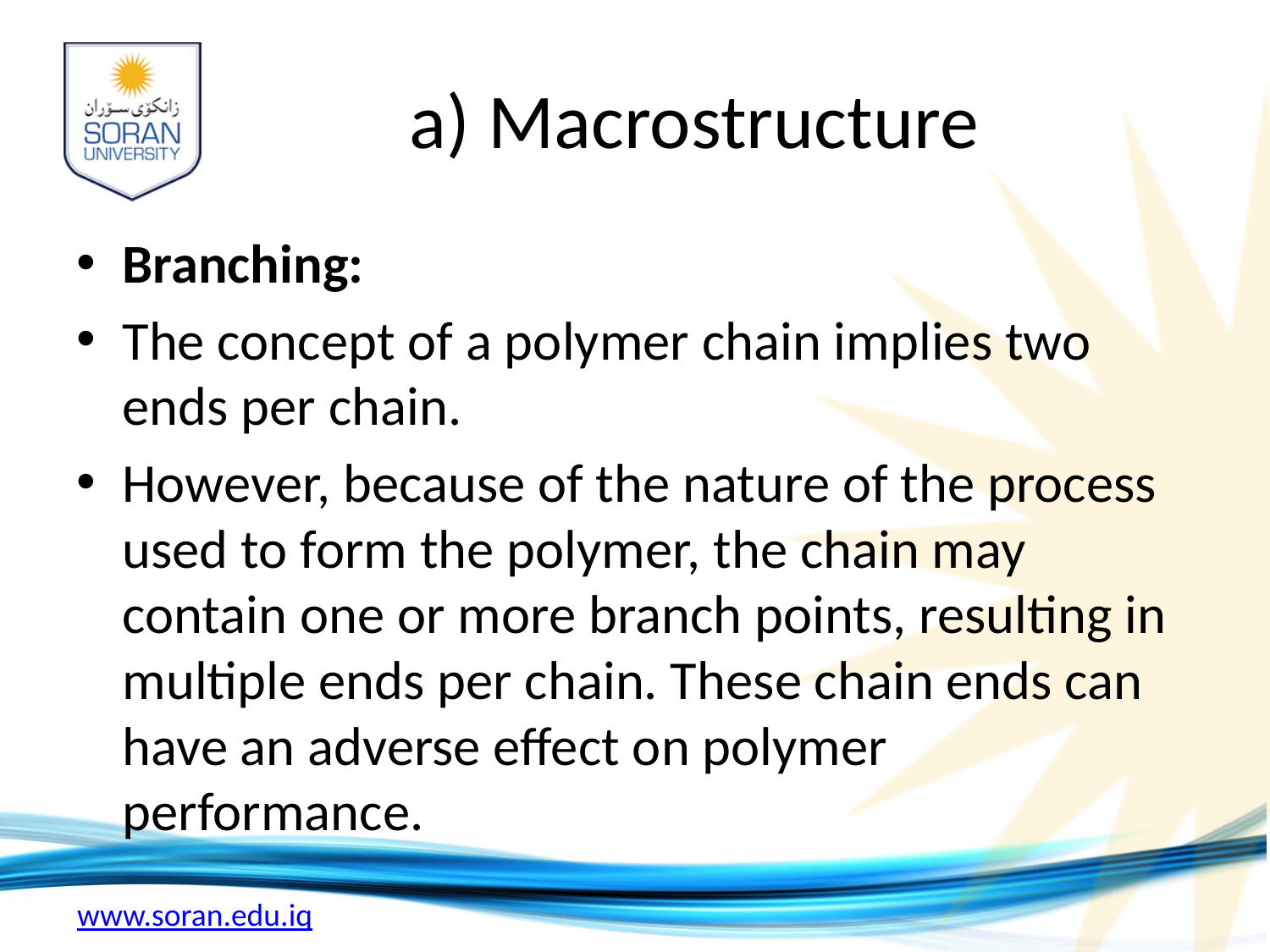

# a) Macrostructure
Branching:
The concept of a polymer chain implies two ends per chain.
However, because of the nature of the process used to form the polymer, the chain may contain one or more branch points, resulting in multiple ends per chain. These chain ends can have an adverse effect on polymer performance.